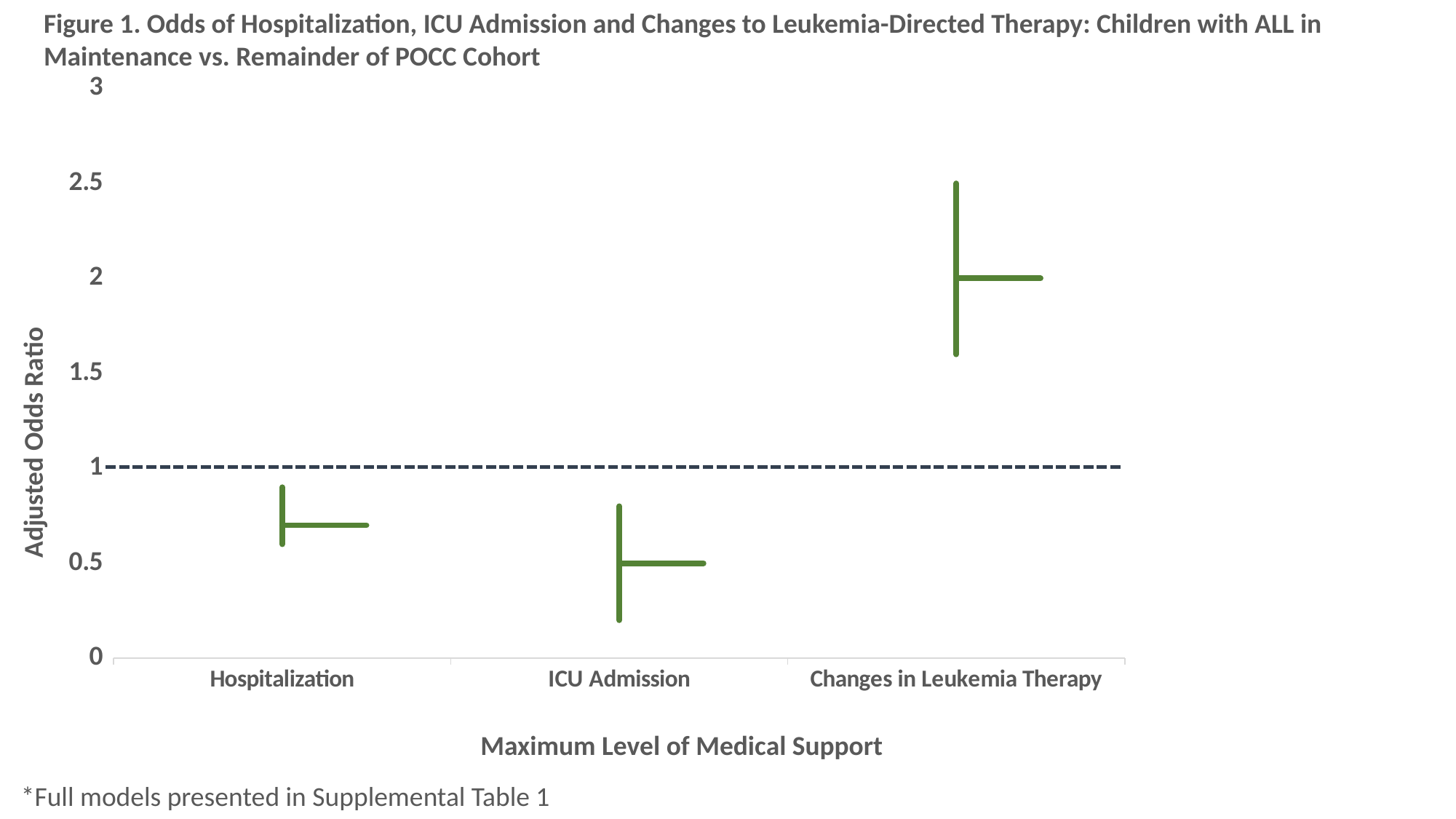

Figure 1. Odds of Hospitalization, ICU Admission and Changes to Leukemia-Directed Therapy: Children with ALL in Maintenance vs. Remainder of POCC Cohort

[unsupported chart]

Adjusted Odds Ratio
Maximum Level of Medical Support
*Full models presented in Supplemental Table 1